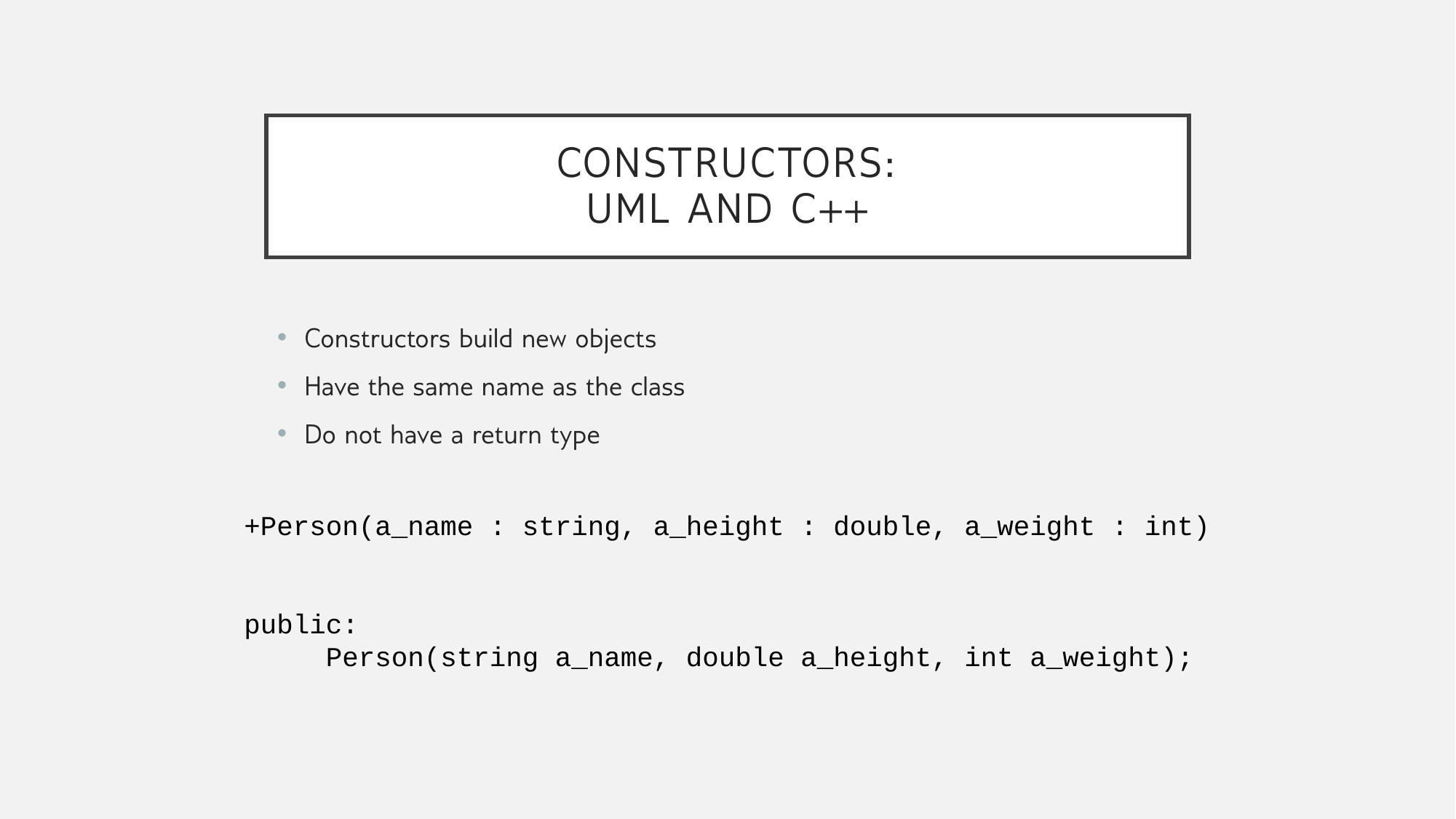

# Constructors: UML and C++
Constructors build new objects
Have the same name as the class
Do not have a return type
+Person(a_name : string, a_height : double, a_weight : int)

public:
     Person(string a_name, double a_height, int a_weight);